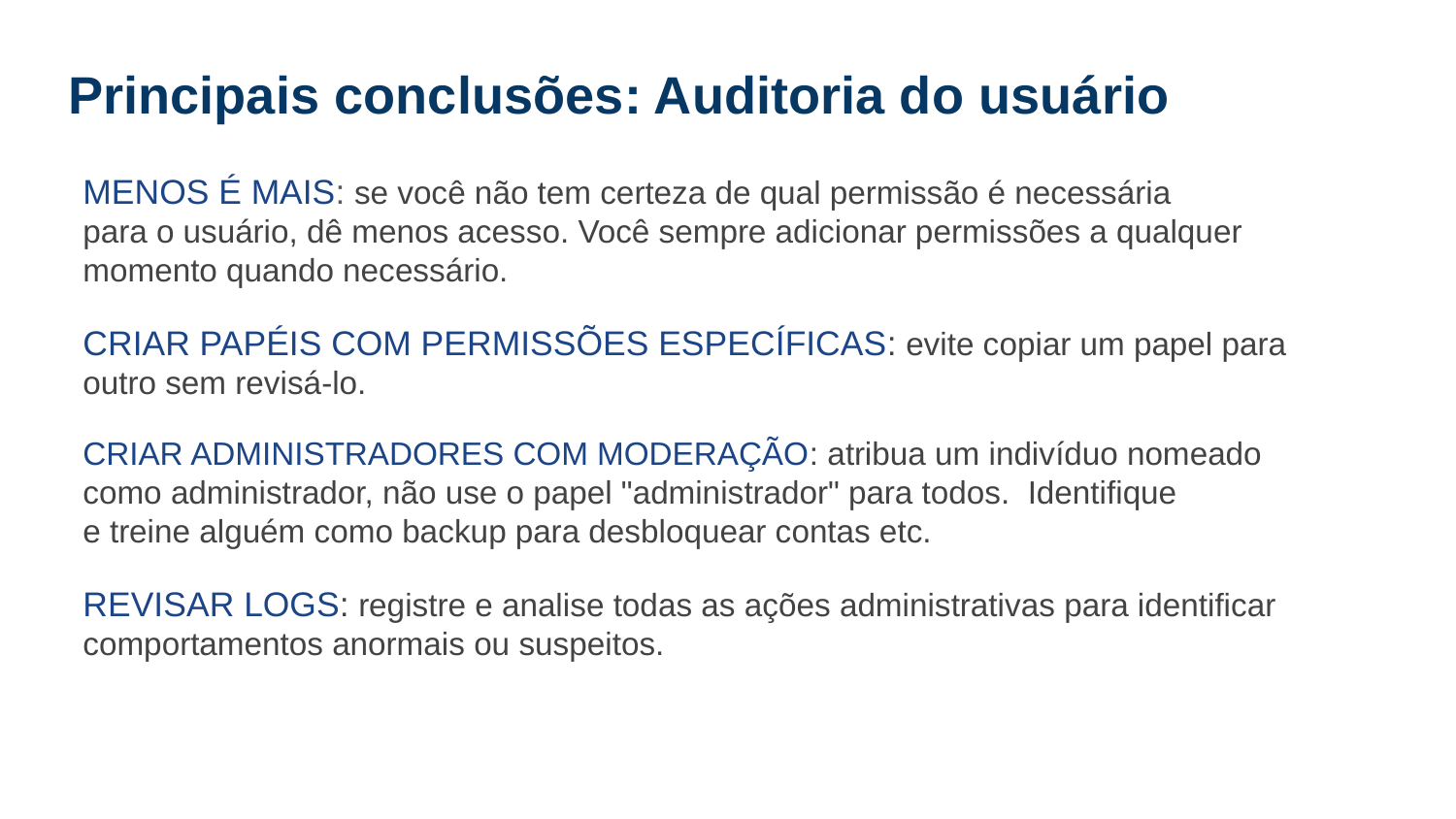

Principais conclusões: Auditoria do usuário
MENOS É MAIS: se você não tem certeza de qual permissão é necessária
para o usuário, dê menos acesso. Você sempre adicionar permissões a qualquer momento quando necessário.
CRIAR PAPÉIS COM PERMISSÕES ESPECÍFICAS: evite copiar um papel para outro sem revisá-lo.
CRIAR ADMINISTRADORES COM MODERAÇÃO: atribua um indivíduo nomeado como administrador, não use o papel "administrador" para todos.  Identifique
e treine alguém como backup para desbloquear contas etc.
REVISAR LOGS: registre e analise todas as ações administrativas para identificar comportamentos anormais ou suspeitos.